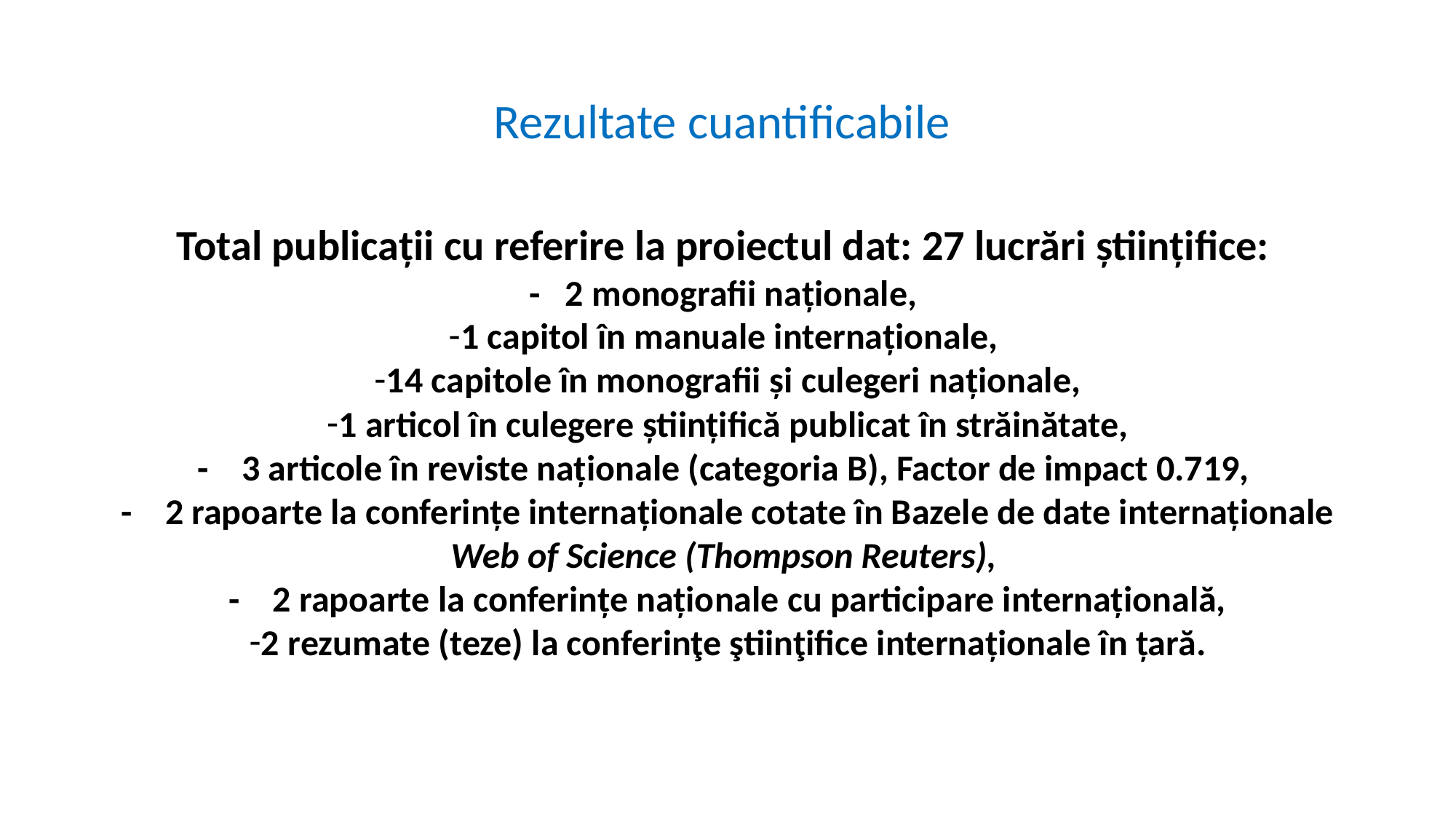

# Rezultate cuantificabile
Total publicații cu referire la proiectul dat: 27 lucrări ştiinţifice:
-   2 monografii naționale,
1 capitol în manuale internaționale,
14 capitole în monografii şi culegeri naţionale,
1 articol în culegere științifică publicat în străinătate,
-    3 articole în reviste naționale (categoria B), Factor de impact 0.719,
-    2 rapoarte la conferințe internaționale cotate în Bazele de date internaţionale Web of Science (Thompson Reuters),
-    2 rapoarte la conferințe naționale cu participare internaţională,
2 rezumate (teze) la conferinţe ştiinţifice internaționale în țară.